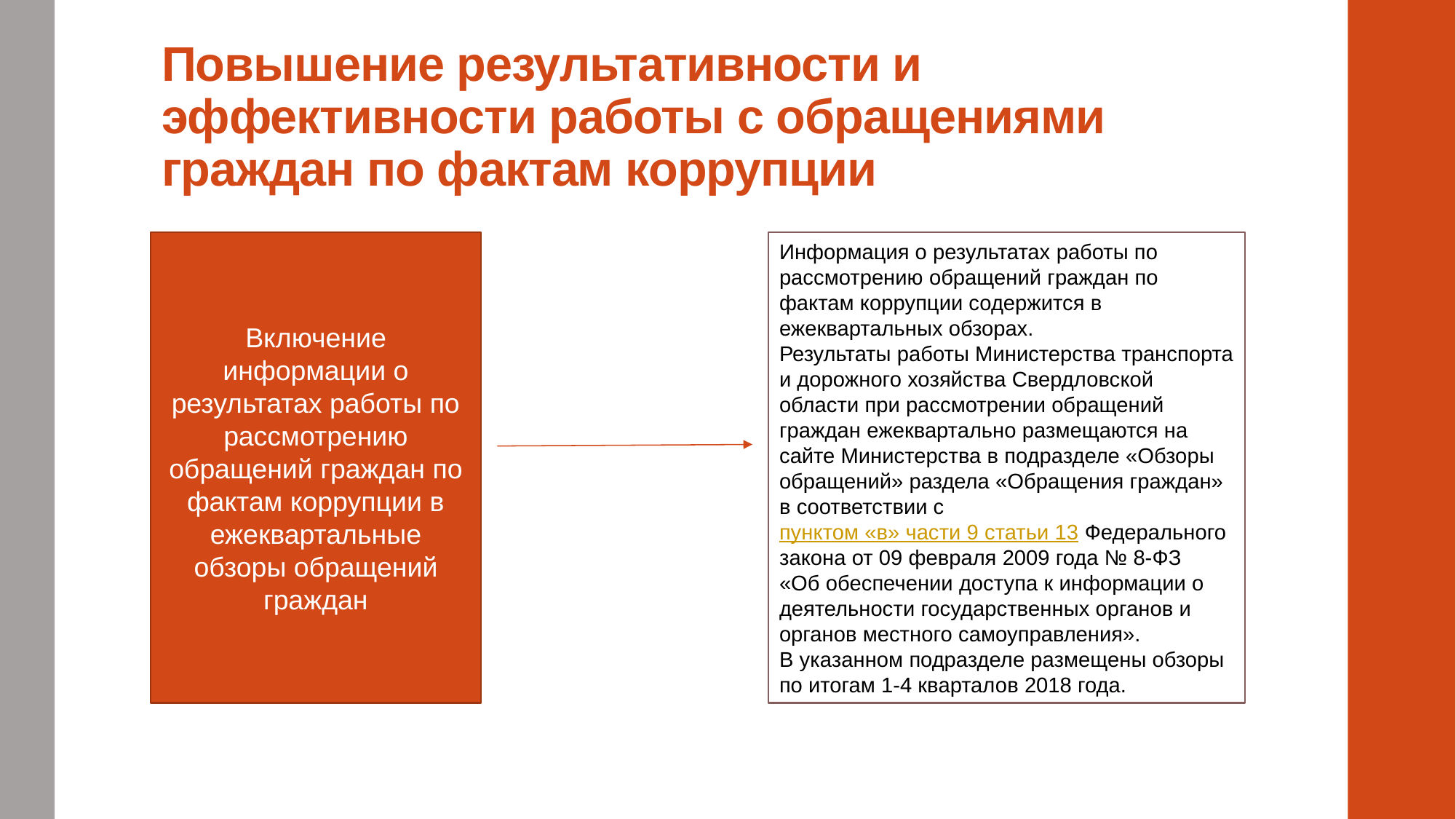

# Повышение результативности и эффективности работы с обращениями граждан по фактам коррупции
Включение информации о результатах работы по рассмотрению обращений граждан по фактам коррупции в ежеквартальные обзоры обращений граждан
Информация о результатах работы по рассмотрению обращений граждан по фактам коррупции содержится в ежеквартальных обзорах.
Результаты работы Министерства транспорта и дорожного хозяйства Свердловской области при рассмотрении обращений граждан ежеквартально размещаются на сайте Министерства в подразделе «Обзоры обращений» раздела «Обращения граждан» в соответствии с пунктом «в» части 9 статьи 13 Федерального закона от 09 февраля 2009 года № 8-ФЗ
«Об обеспечении доступа к информации о деятельности государственных органов и органов местного самоуправления».
В указанном подразделе размещены обзоры по итогам 1-4 кварталов 2018 года.